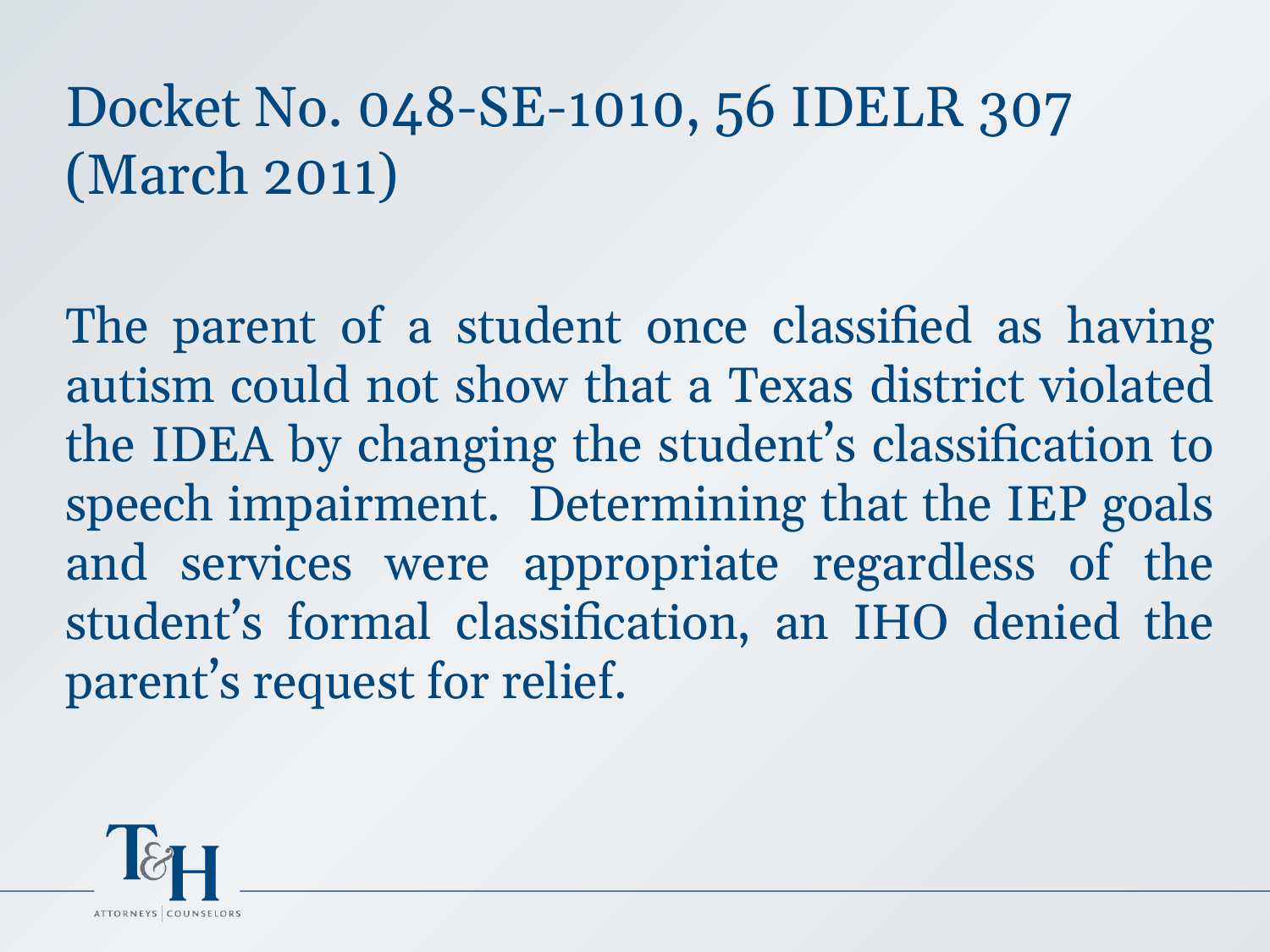

Docket No. 048-SE-1010, 56 IDELR 307 (March 2011)

The parent of a student once classified as having autism could not show that a Texas district violated the IDEA by changing the student’s classification to speech impairment.  Determining that the IEP goals and services were appropriate regardless of the student’s formal classification, an IHO denied the parent’s request for relief.